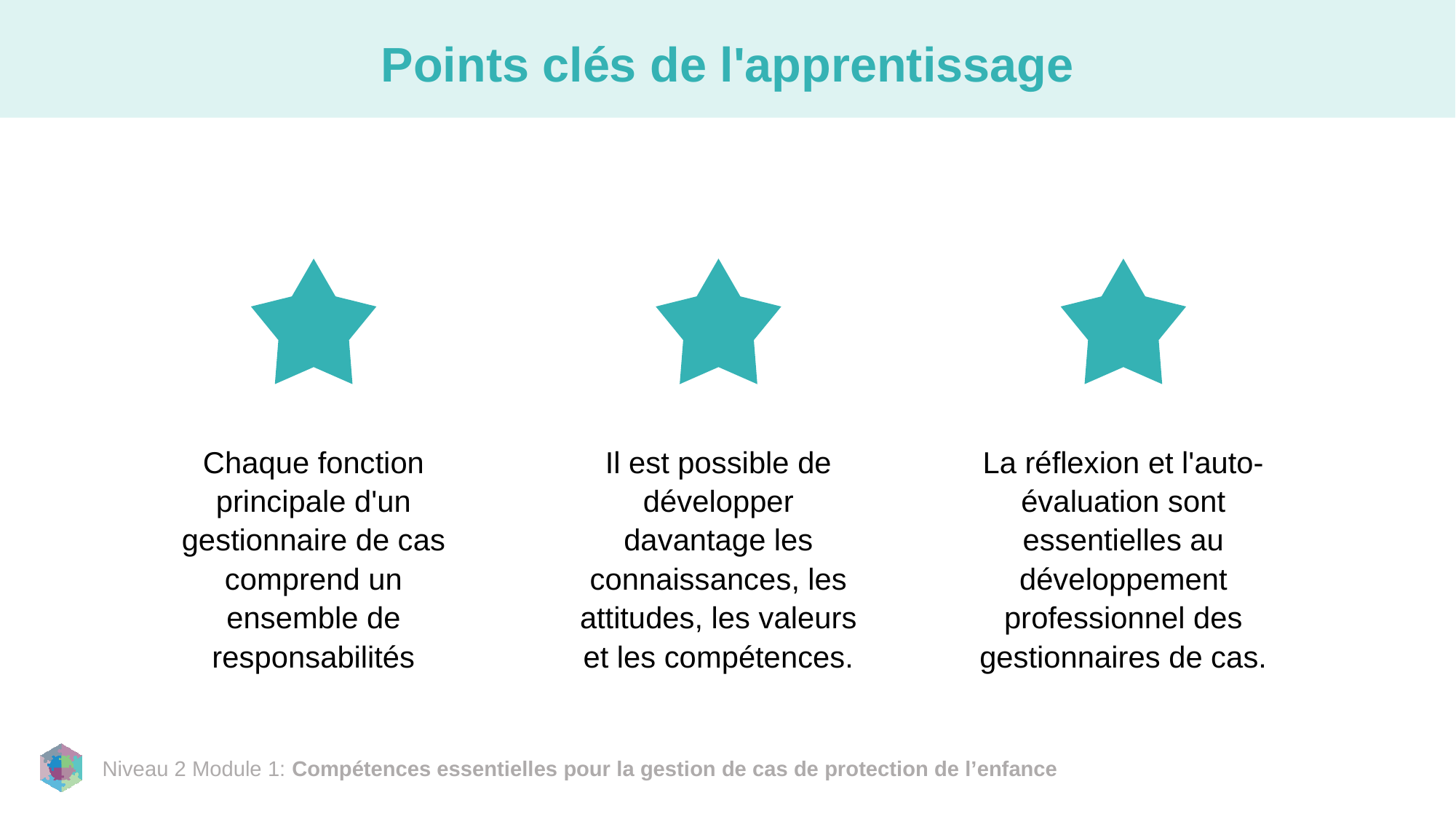

# Points clés de l'apprentissage

Chaque fonction principale d'un gestionnaire de cas comprend un ensemble de responsabilités
Il est possible de développer davantage les connaissances, les attitudes, les valeurs et les compétences.
La réflexion et l'auto-évaluation sont essentielles au développement professionnel des gestionnaires de cas.